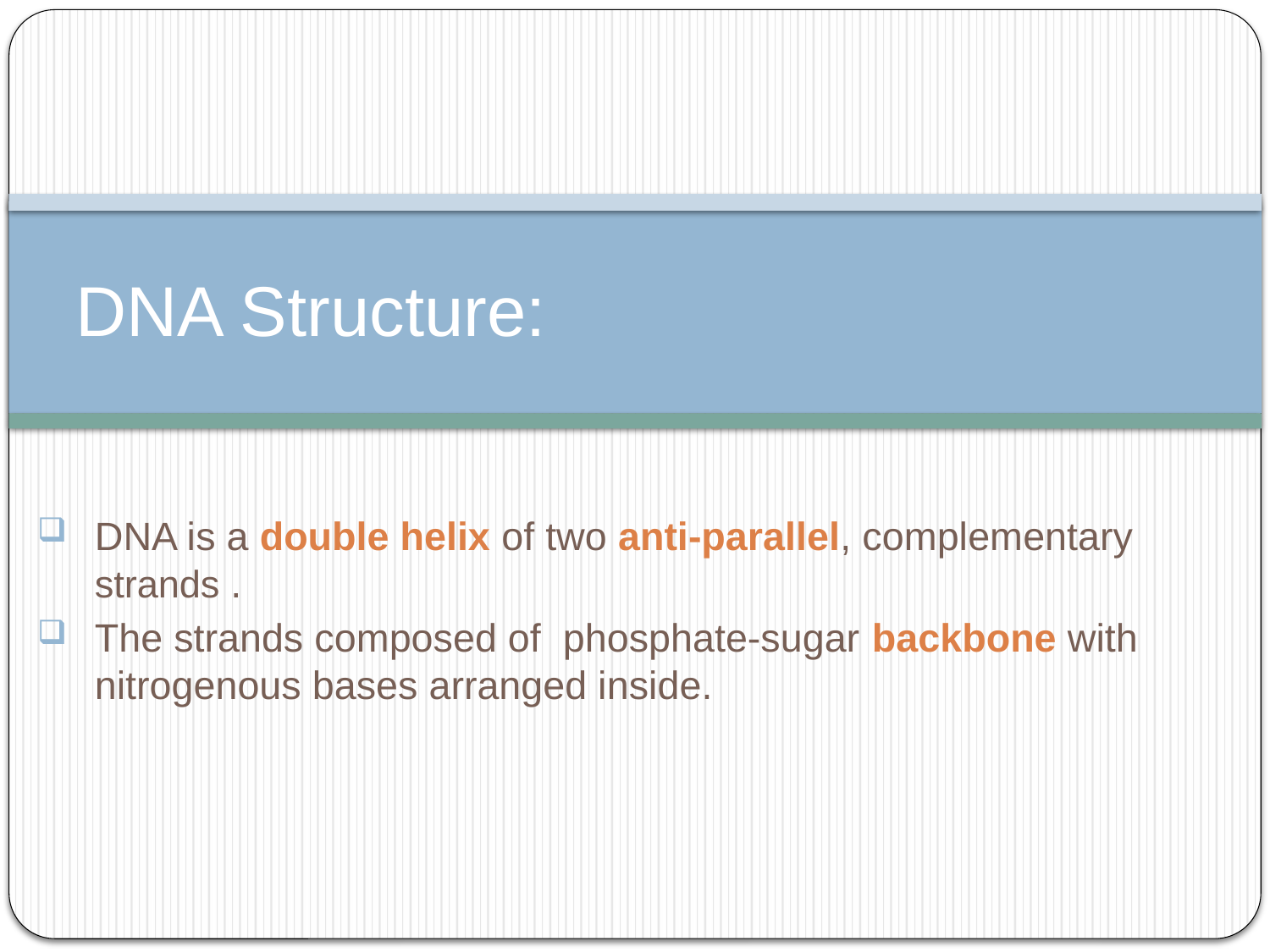

# DNA Structure:
DNA is a double helix of two anti-parallel, complementary strands .
The strands composed of  phosphate-sugar backbone with nitrogenous bases arranged inside.